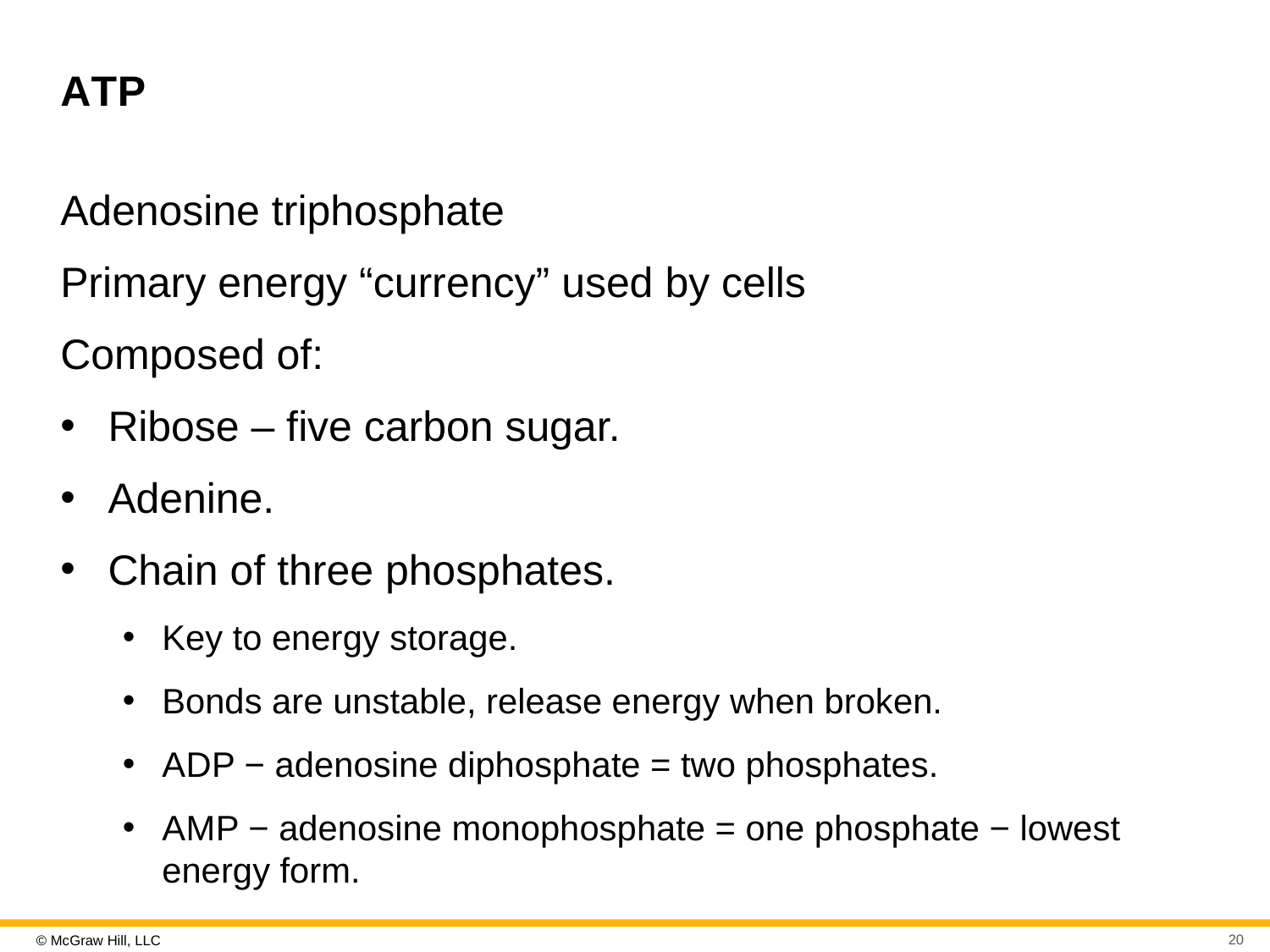

# A T P
Adenosine triphosphate
Primary energy “currency” used by cells
Composed of:
Ribose – five carbon sugar.
Adenine.
Chain of three phosphates.
Key to energy storage.
Bonds are unstable, release energy when broken.
A D P − adenosine diphosphate = two phosphates.
A M P − adenosine monophosphate = one phosphate − lowest energy form.
20